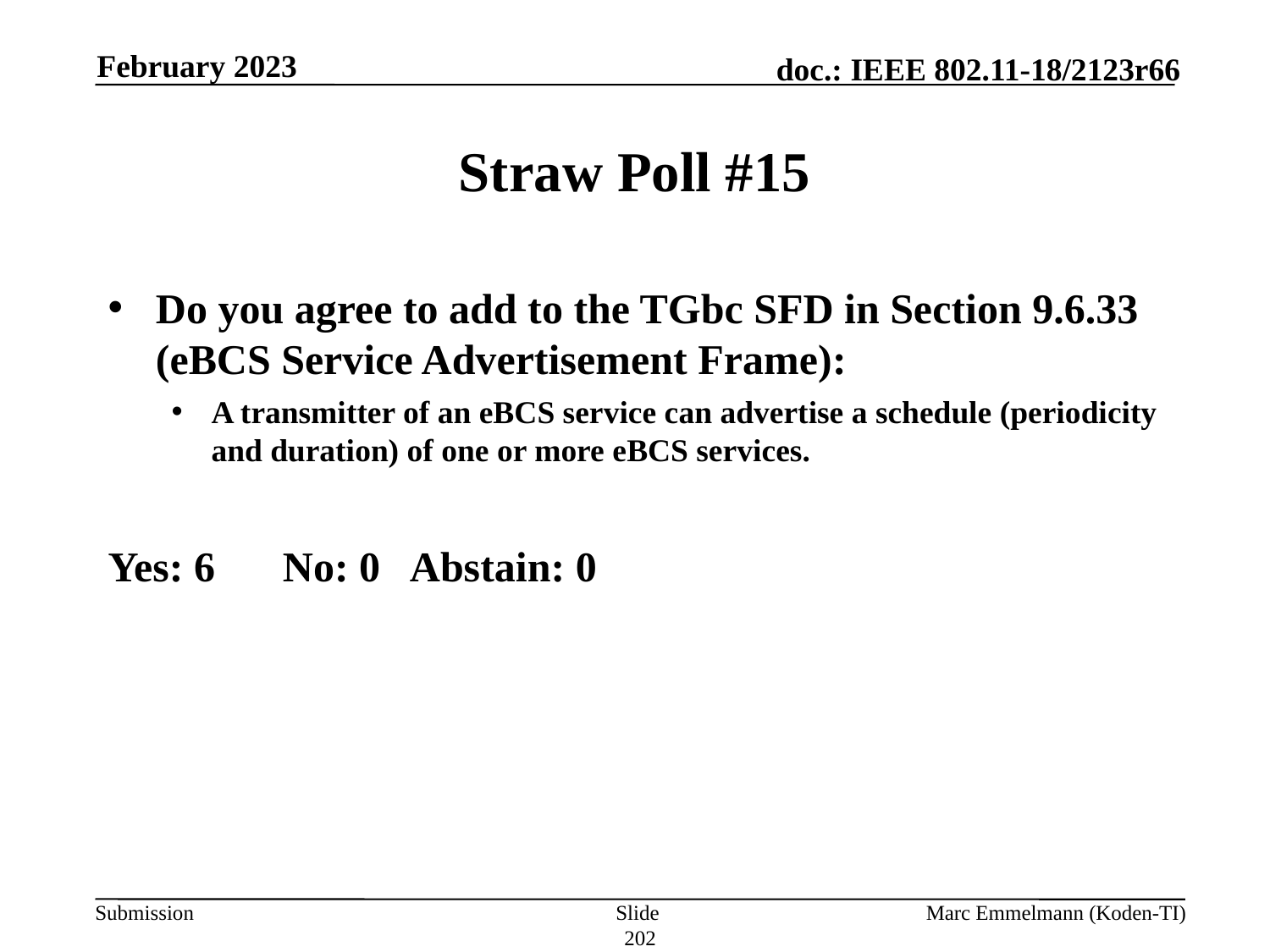

February 2023
# Straw Poll #15
Do you agree to add to the TGbc SFD in Section 9.6.33 (eBCS Service Advertisement Frame):
A transmitter of an eBCS service can advertise a schedule (periodicity and duration) of one or more eBCS services.

Yes: 6	No: 0	Abstain: 0
Slide 202
Marc Emmelmann (Koden-TI)